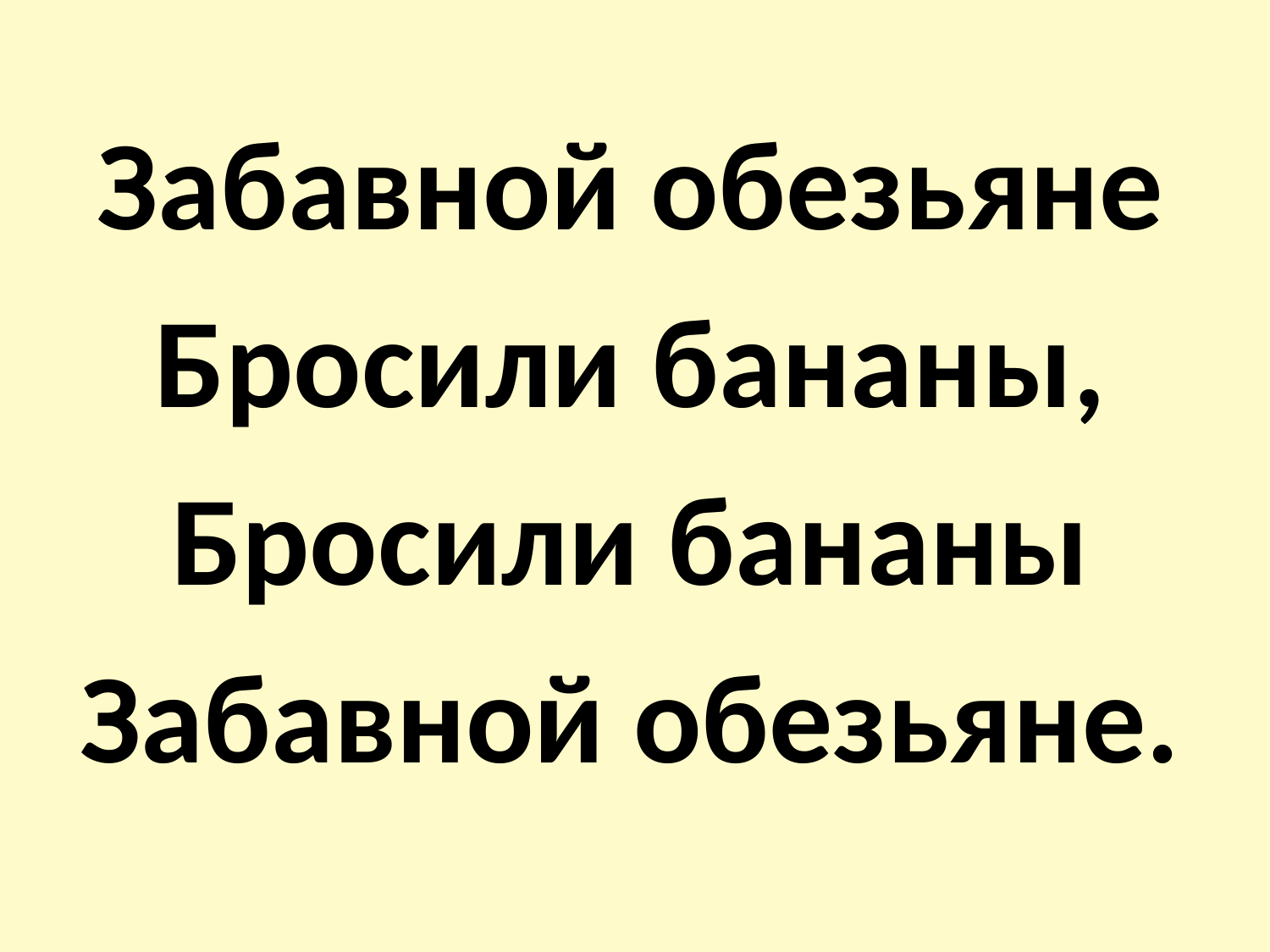

Забавной обезьяне
Бросили бананы,
Бросили бананы
Забавной обезьяне.